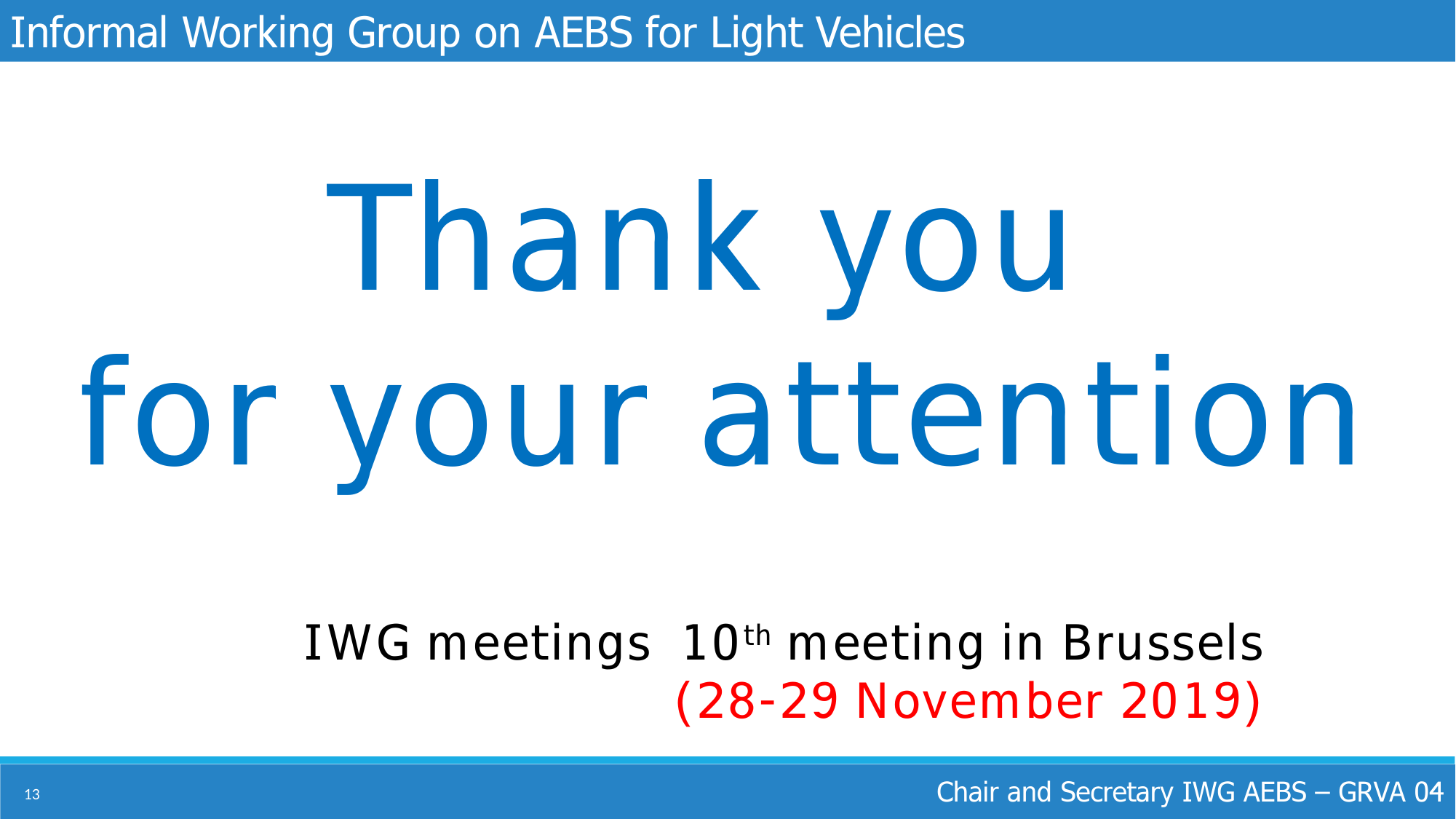

Informal Working Group on AEBS for Light Vehicles
Thank you
for your attention
IWG meetings  10th meeting in Brussels
 (28-29 November 2019)
Chair and Secretary IWG AEBS – GRVA 04
13